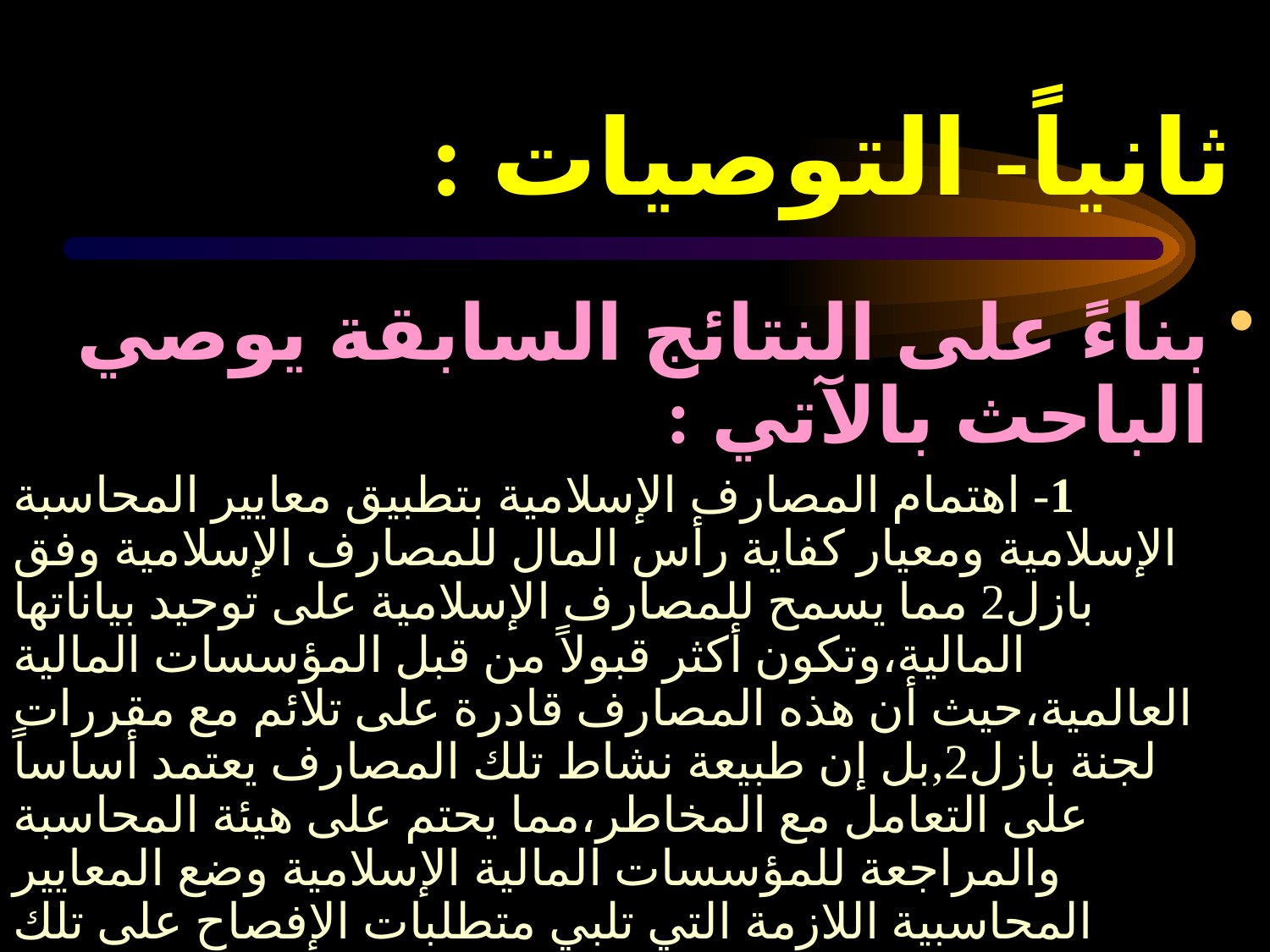

# ثانياً- التوصيات :

بناءً على النتائج السابقة يوصي الباحث بالآتي :
1- اهتمام المصارف الإسلامية بتطبيق معايير المحاسبة الإسلامية ومعيار كفاية رأس المال للمصارف الإسلامية وفق بازل2 مما يسمح للمصارف الإسلامية على توحيد بياناتها المالية،وتكون أكثر قبولاً من قبل المؤسسات المالية العالمية،حيث أن هذه المصارف قادرة على تلائم مع مقررات لجنة بازل2,بل إن طبيعة نشاط تلك المصارف يعتمد أساساً على التعامل مع المخاطر،مما يحتم على هيئة المحاسبة والمراجعة للمؤسسات المالية الإسلامية وضع المعايير المحاسبية اللازمة التي تلبي متطلبات الإفصاح على تلك المخاطر، وتساعد
    على تخفيض المخاطر التي تواجه المصرف.